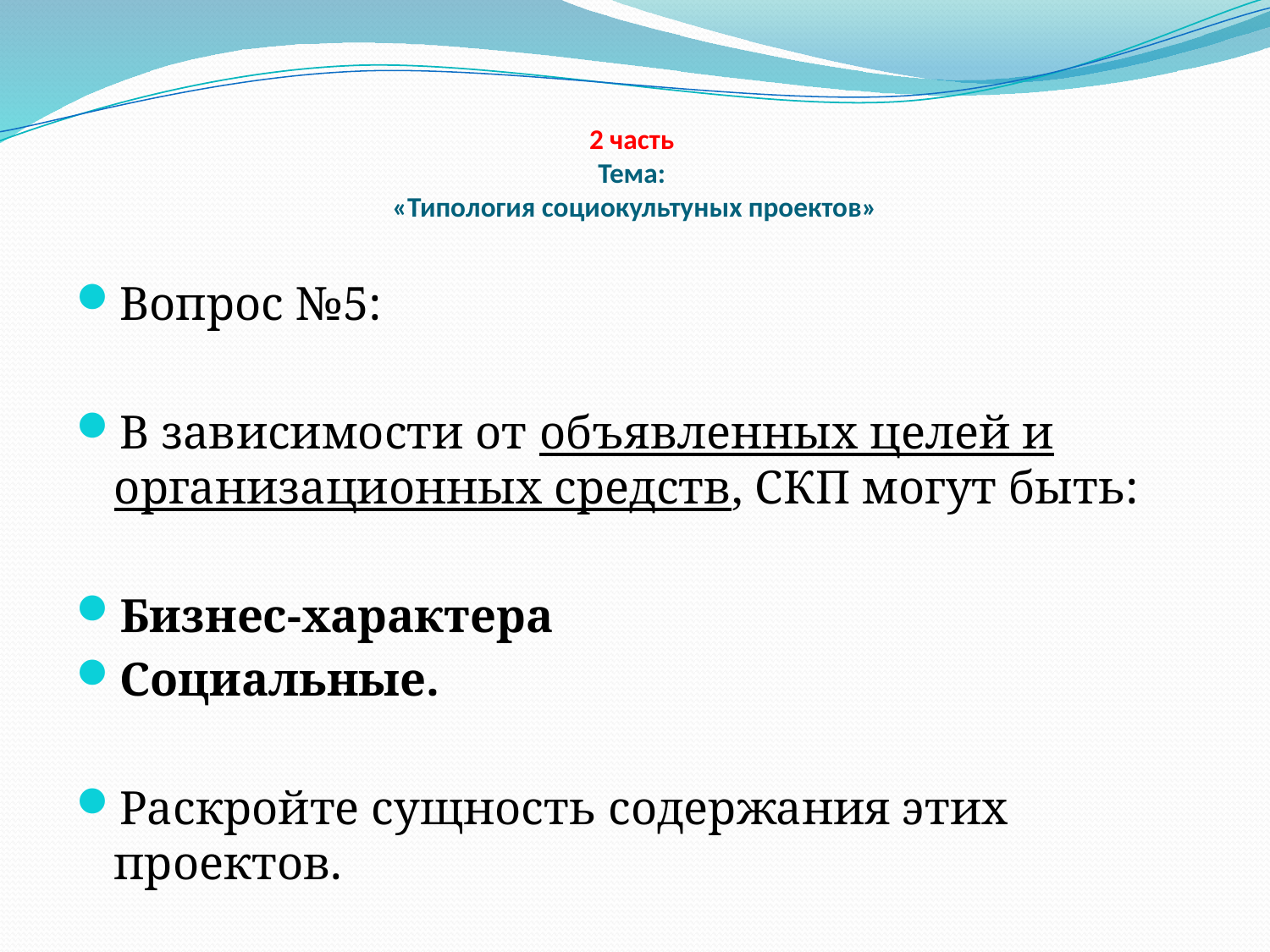

# 2 часть Тема: «Типология социокультуных проектов»
Вопрос №5:

В зависимости от объявленных целей и организационных средств, СКП могут быть:

Бизнес-характера
Социальные.

Раскройте сущность содержания этих проектов.